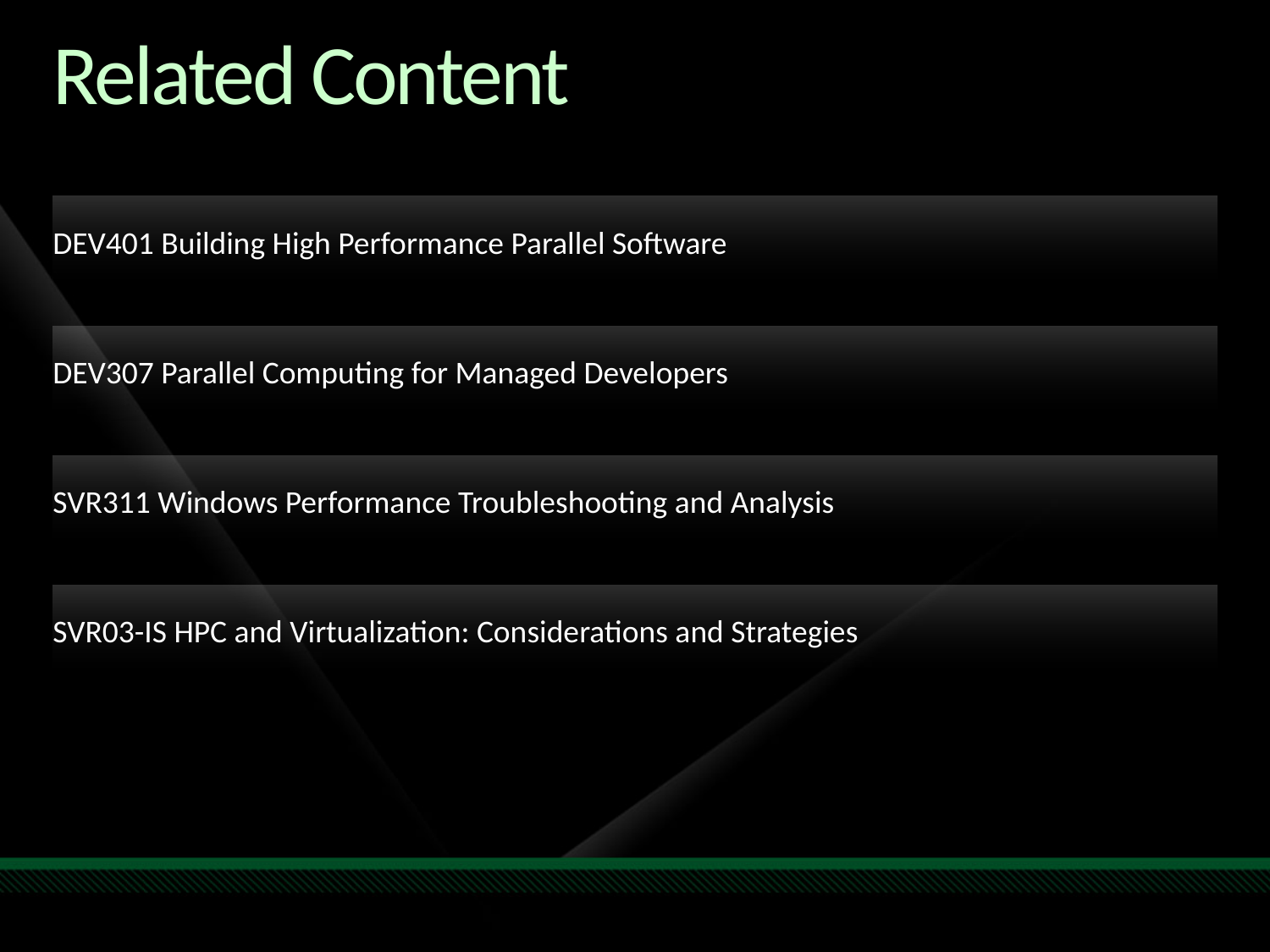

Required Slide
Speakers,
please list the Breakout Sessions,
TLC Interactive Theaters and Labs
that are related to your session.
# Related Content
DEV401 Building High Performance Parallel Software
DEV307 Parallel Computing for Managed Developers
SVR311 Windows Performance Troubleshooting and Analysis
SVR03-IS HPC and Virtualization: Considerations and Strategies